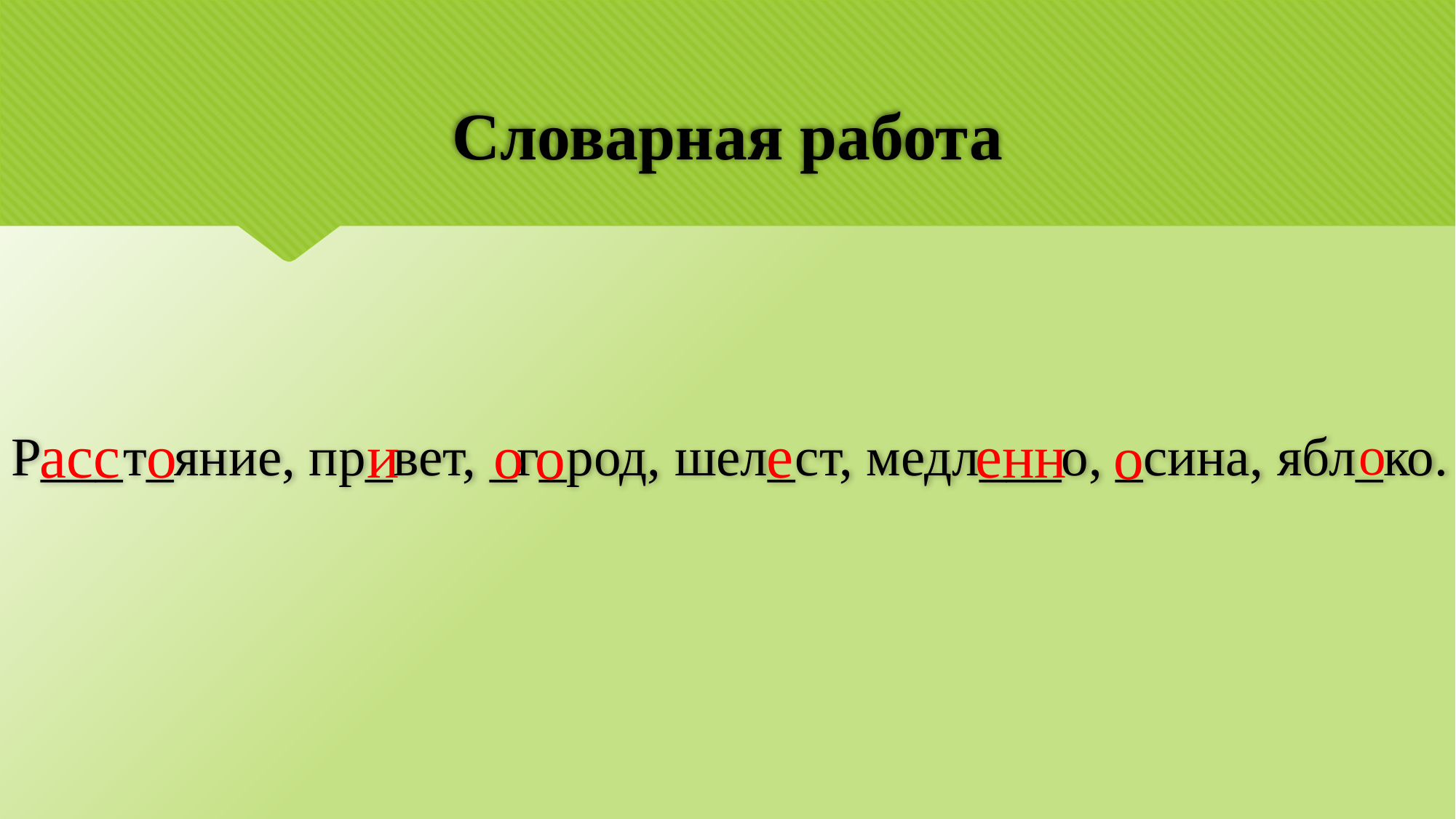

# Словарная работа
Р___т_яние, пр_вет, _г_род, шел_ст, медл___о, _сина, ябл_ко.
асс
о
и
е
енн
о
о
о
о